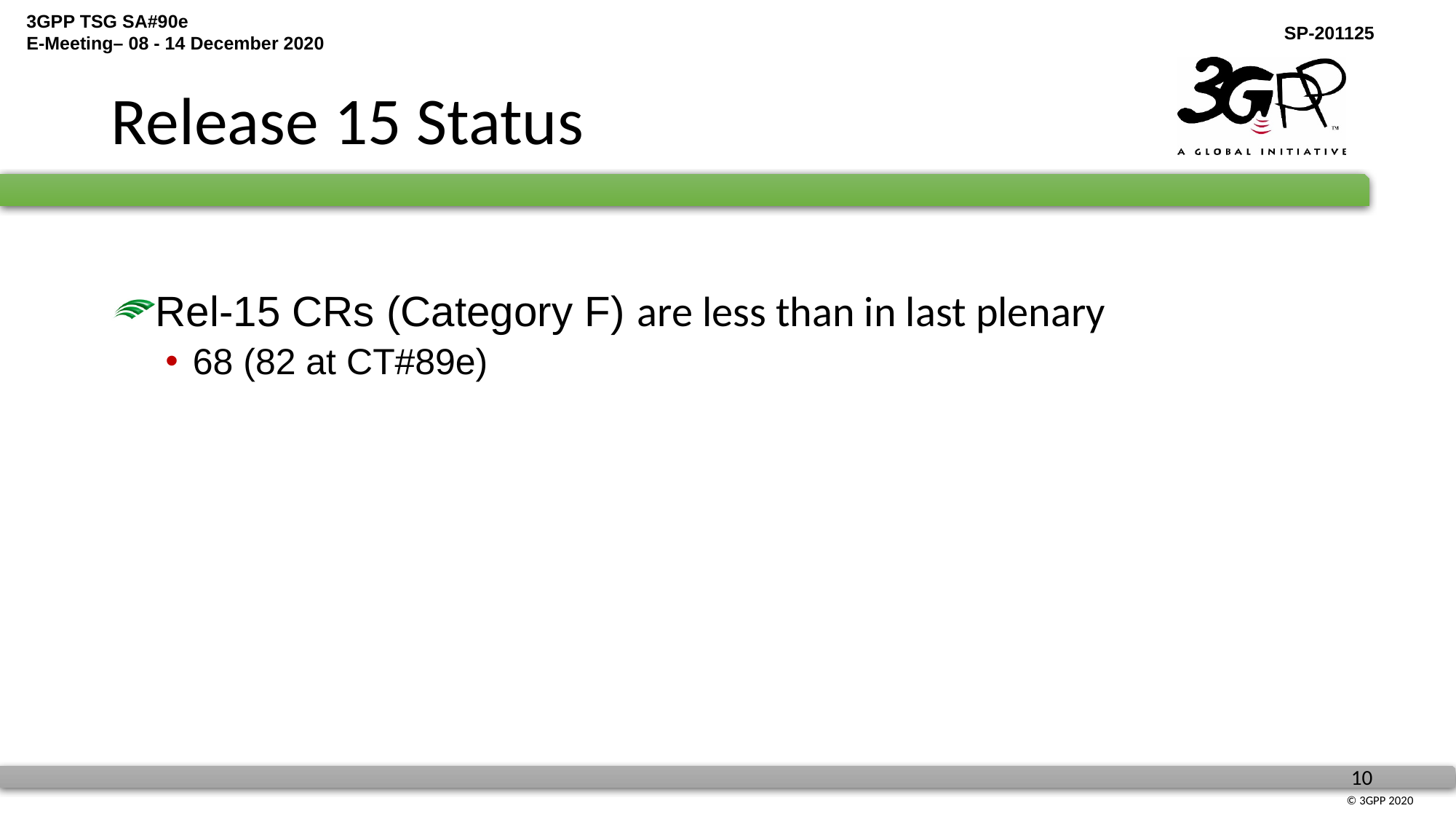

# Release 15 Status

Rel-15 CRs (Category F) are less than in last plenary
68 (82 at CT#89e)